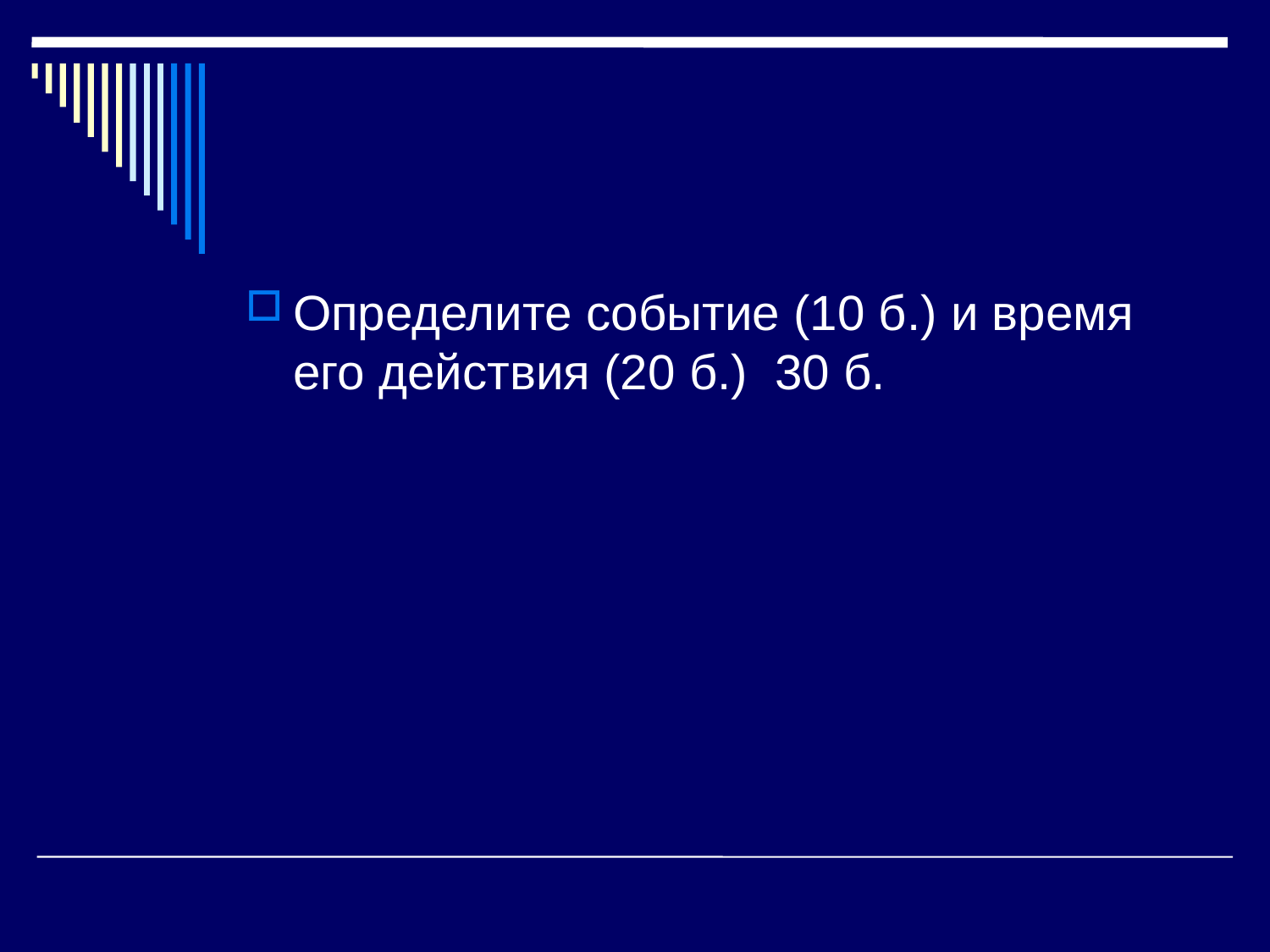

Определите событие (10 б.) и время его действия (20 б.)  30 б.